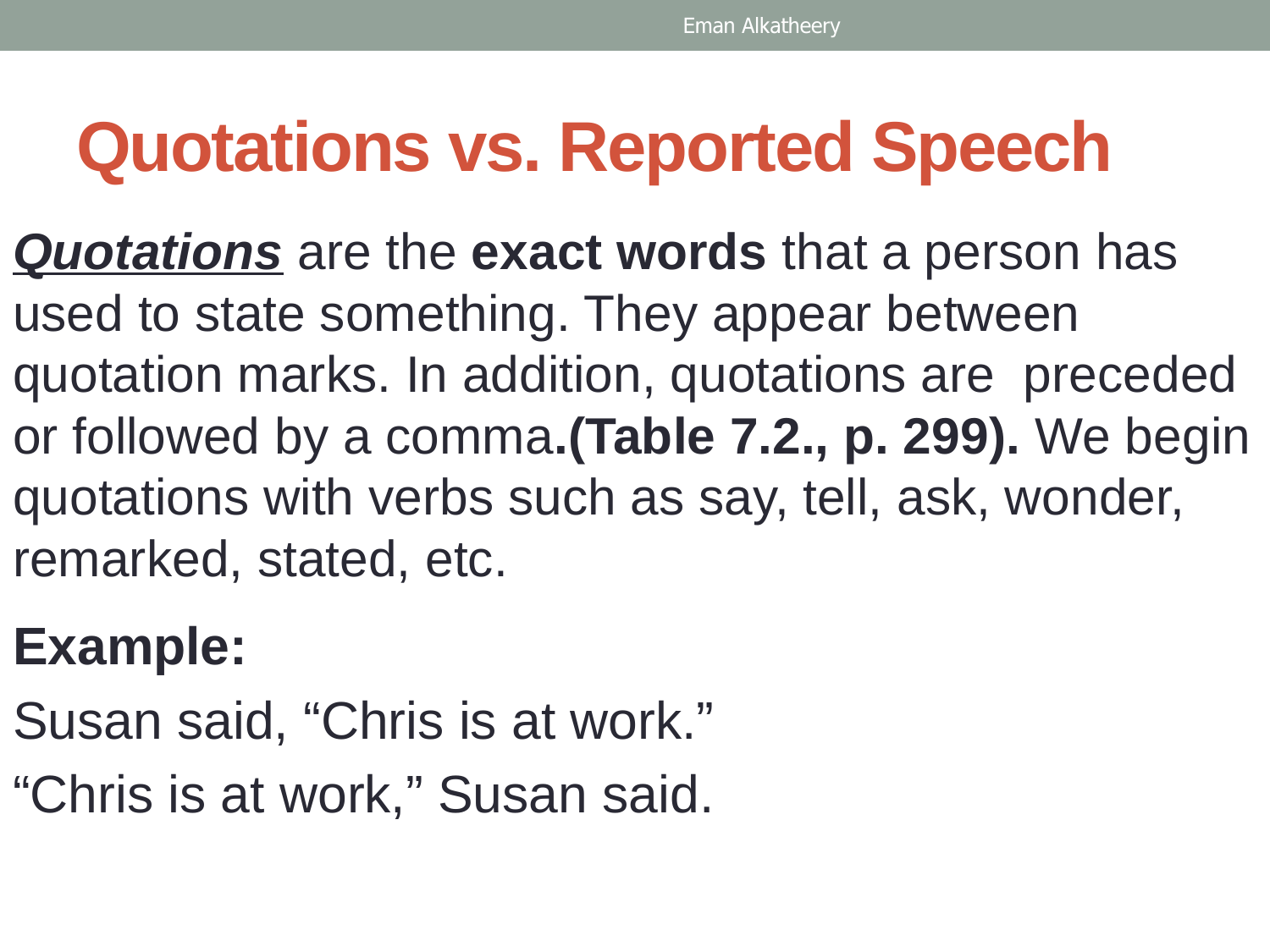

Eman Alkatheery
# Quotations vs. Reported Speech
Quotations are the exact words that a person has used to state something. They appear between quotation marks. In addition, quotations are  preceded or followed by a comma.(Table 7.2., p. 299). We begin quotations with verbs such as say, tell, ask, wonder, remarked, stated, etc.

Example:
Susan said, “Chris is at work.”
“Chris is at work,” Susan said.